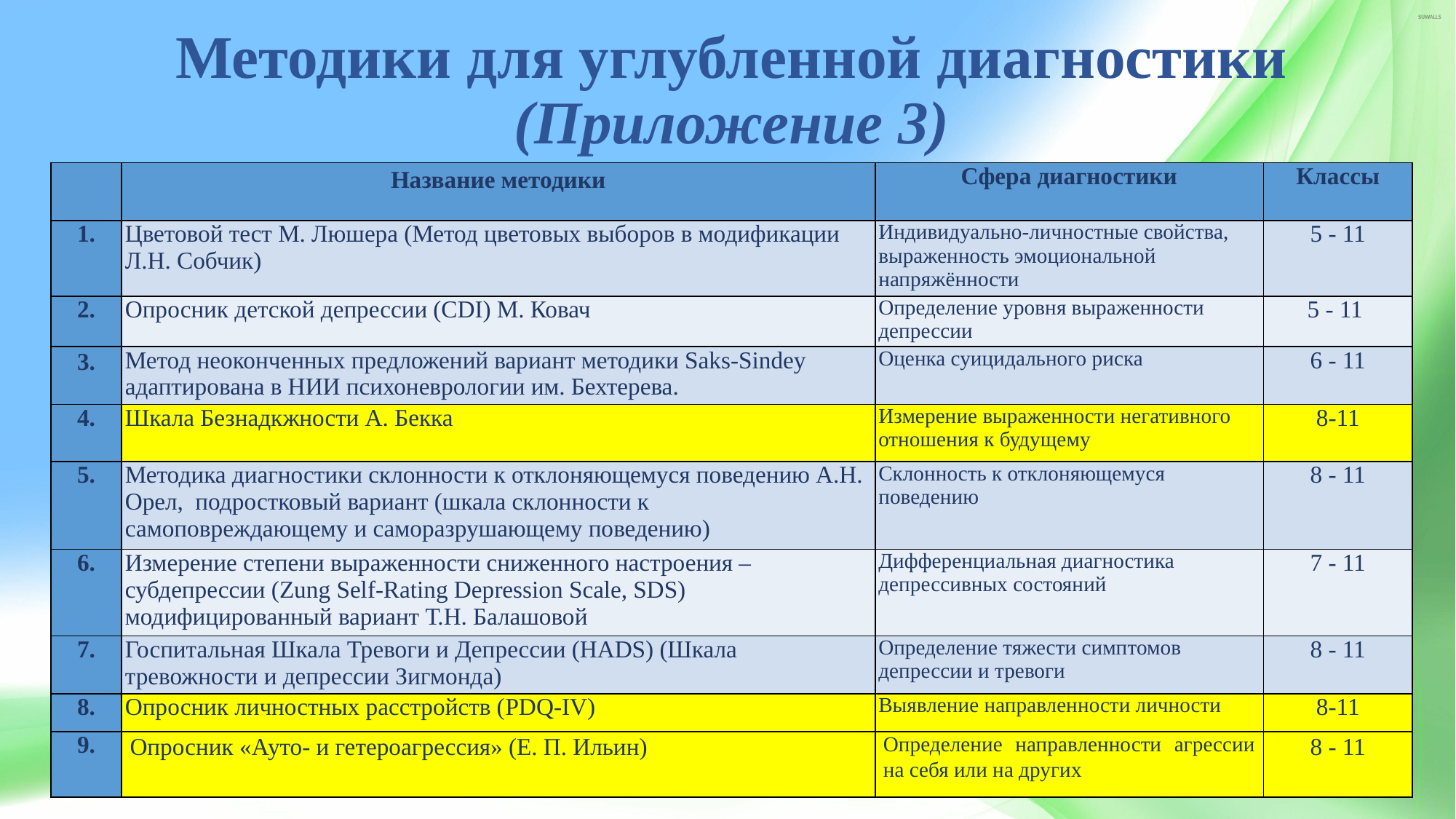

# Методики для углубленной диагностики (Приложение 3)
|  | Название методики | Сфера диагностики | Классы |
| --- | --- | --- | --- |
| 1. | Цветовой тест М. Люшера (Метод цветовых выборов в модификации Л.Н. Собчик) | Индивидуально-личностные свойства, выраженность эмоциональной напряжённости | 5 - 11 |
| 2. | Опросник детской депрессии (CDI) М. Ковач | Определение уровня выраженности депрессии | 5 - 11 |
| 3. | Метод неоконченных предложений вариант методики Saks-Sindey адаптирована в НИИ психоневрологии им. Бехтерева. | Оценка суицидального риска | 6 - 11 |
| 4. | Шкала Безнадкжности А. Бекка | Измерение выраженности негативного отношения к будущему | 8-11 |
| 5. | Методика диагностики склонности к отклоняющемуся поведению А.Н. Орел, подростковый вариант (шкала склонности к самоповреждающему и саморазрушающему поведению) | Склонность к отклоняющемуся поведению | 8 - 11 |
| 6. | Измерение степени выраженности сниженного настроения – субдепрессии (Zung Self-Rating Depression Scale, SDS) модифицированный вариант Т.Н. Балашовой | Дифференциальная диагностика депрессивных состояний | 7 - 11 |
| 7. | Госпитальная Шкала Тревоги и Депрессии (HADS) (Шкала тревожности и депрессии Зигмонда) | Определение тяжести симптомов депрессии и тревоги | 8 - 11 |
| 8. | Опросник личностных расстройств (PDQ-IV) | Выявление направленности личности | 8-11 |
| 9. | Опросник «Ауто- и гетероагрессия» (Е. П. Ильин) | Определение направленности агрессии на себя или на других | 8 - 11 |